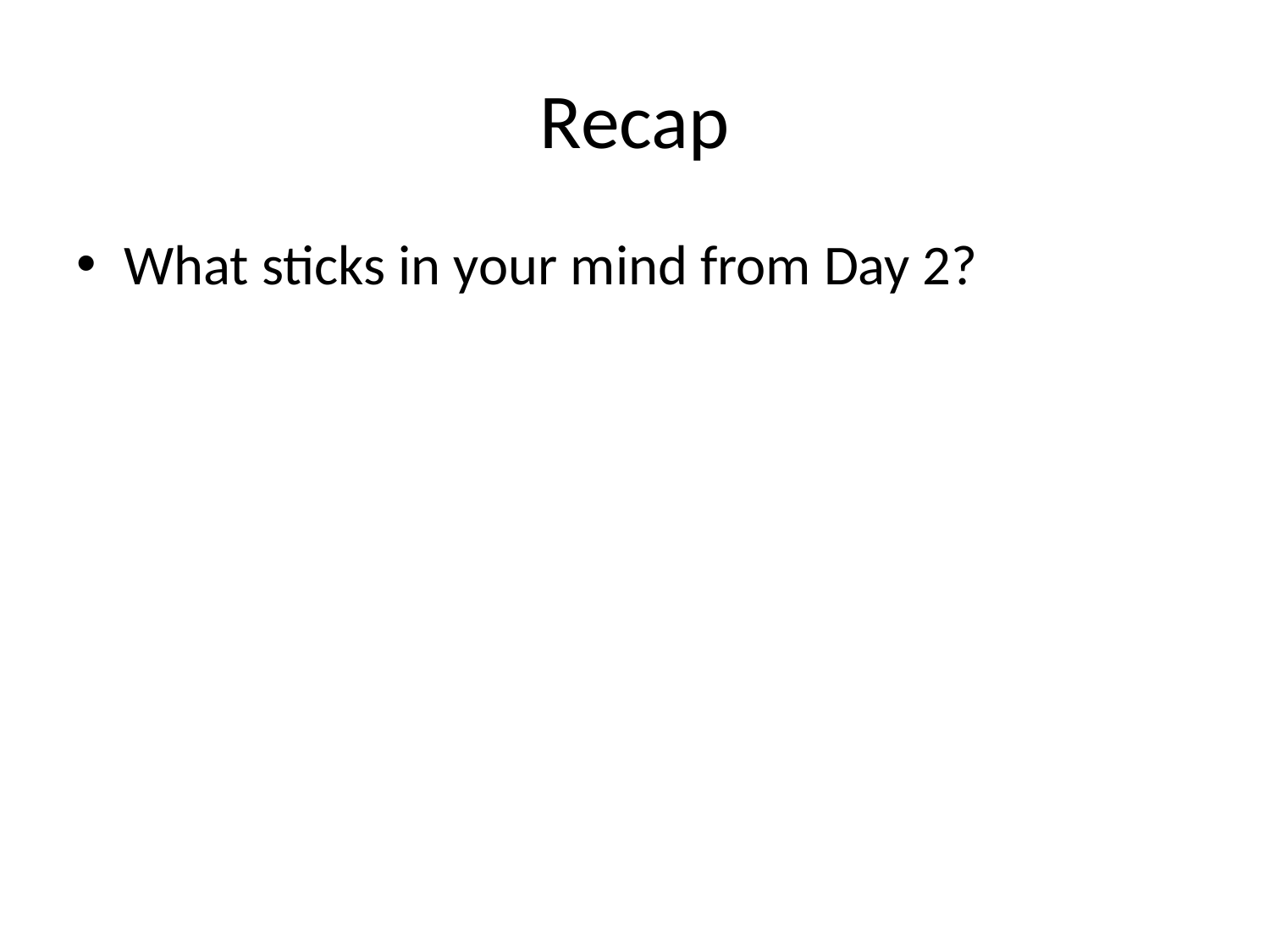

# Recap
What sticks in your mind from Day 2?